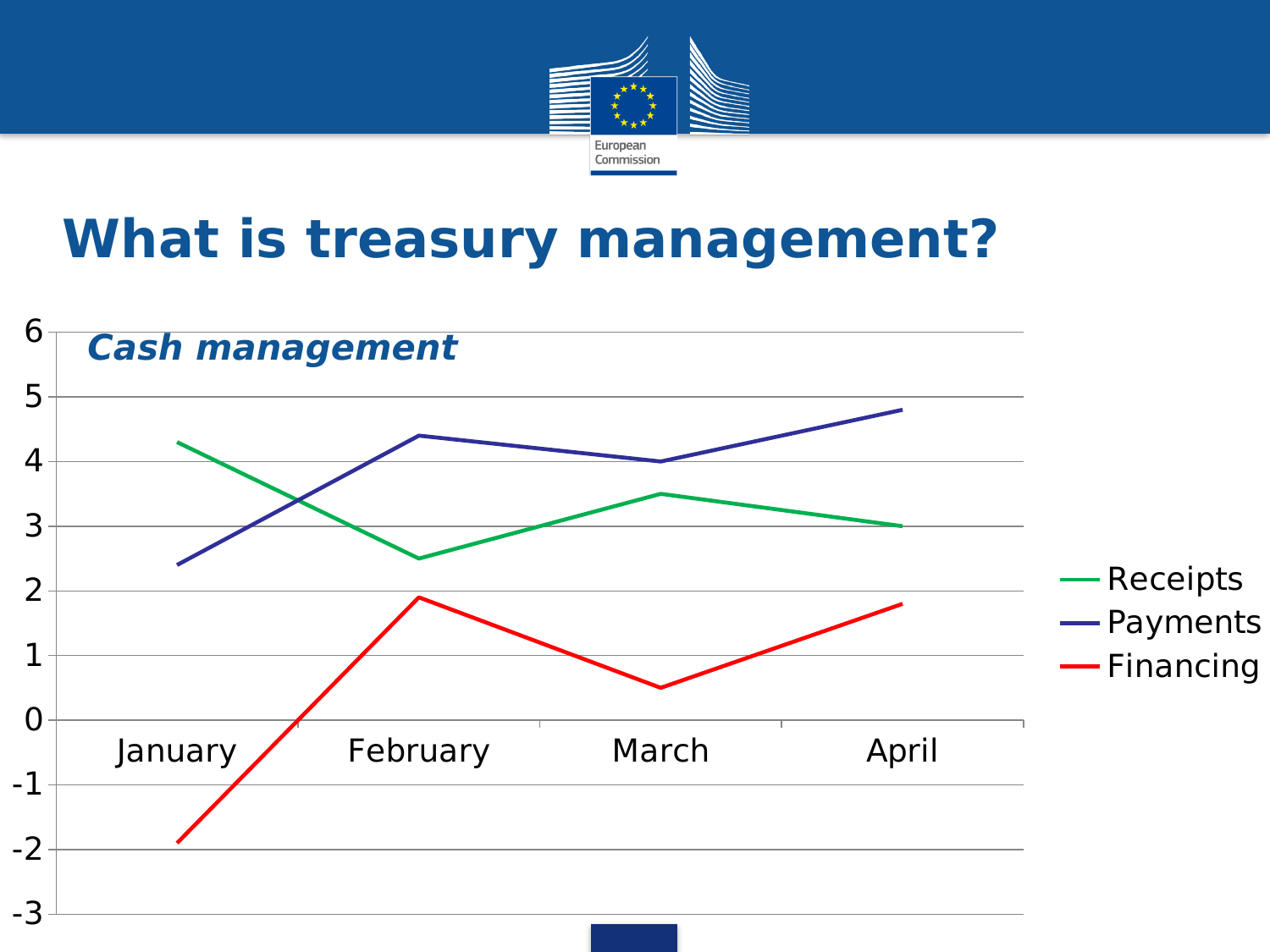

# What is treasury management?

### Chart

| Category | Receipts | Payments | Financing |
|---|---|---|---|
| January | 4.3 | 2.4 | -1.9 |
| February | 2.5 | 4.4 | 1.9 |
| March | 3.5 | 4.0 | 0.5 |
| April | 3.0 | 4.8 | 1.8 |
Cash management